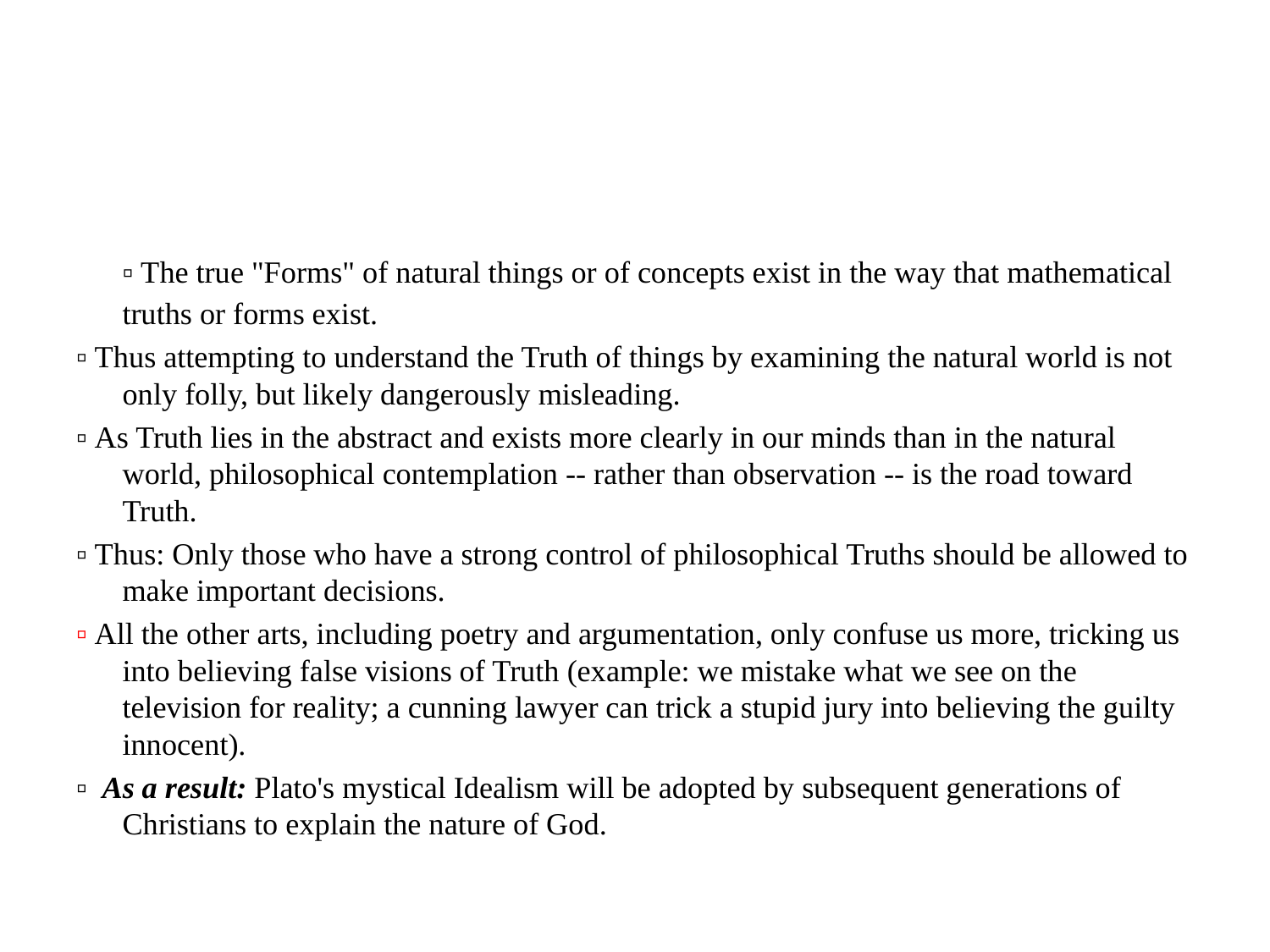

#
	▫ The true "Forms" of natural things or of concepts exist in the way that mathematical truths or forms exist.
▫ Thus attempting to understand the Truth of things by examining the natural world is not only folly, but likely dangerously misleading.
▫ As Truth lies in the abstract and exists more clearly in our minds than in the natural world, philosophical contemplation -- rather than observation -- is the road toward Truth.
▫ Thus: Only those who have a strong control of philosophical Truths should be allowed to make important decisions.
▫ All the other arts, including poetry and argumentation, only confuse us more, tricking us into believing false visions of Truth (example: we mistake what we see on the television for reality; a cunning lawyer can trick a stupid jury into believing the guilty innocent).
▫  As a result: Plato's mystical Idealism will be adopted by subsequent generations of Christians to explain the nature of God.